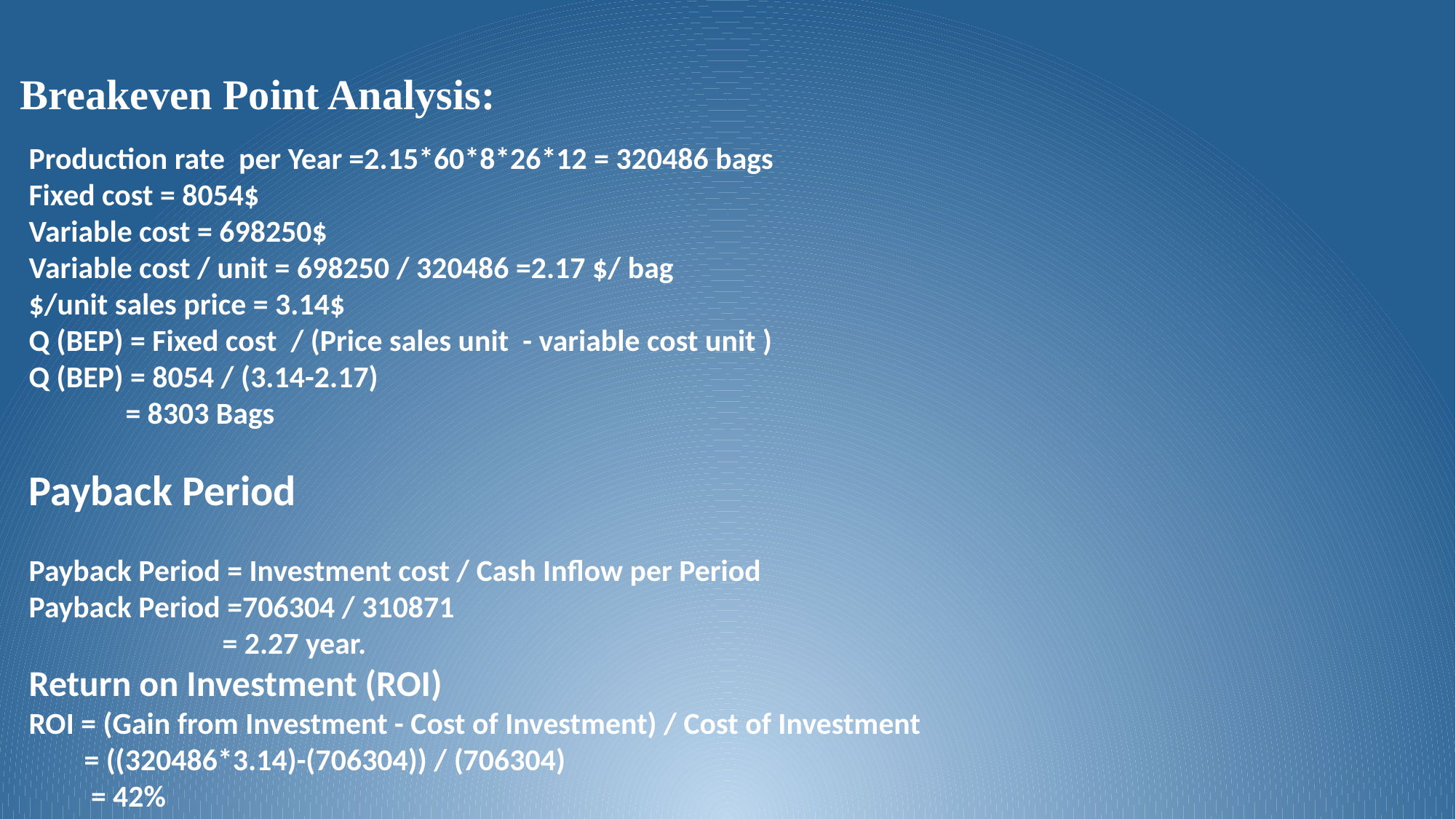

Breakeven Point Analysis:
Production rate  per Year =2.15*60*8*26*12 = 320486 bags
Fixed cost = 8054$
Variable cost = 698250$
Variable cost / unit = 698250 / 320486 =2.17 $/ bag
$/unit sales price = 3.14$
Q (BEP) = Fixed cost  / (Price sales unit  - variable cost unit )
Q (BEP) = 8054 / (3.14-2.17)
              = 8303 Bags
Payback Period

Payback Period = Investment cost / Cash Inflow per Period
Payback Period =706304 / 310871
                            = 2.27 year.
Return on Investment (ROI)
ROI = (Gain from Investment - Cost of Investment) / Cost of Investment
        = ((320486*3.14)-(706304)) / (706304)
         = 42%